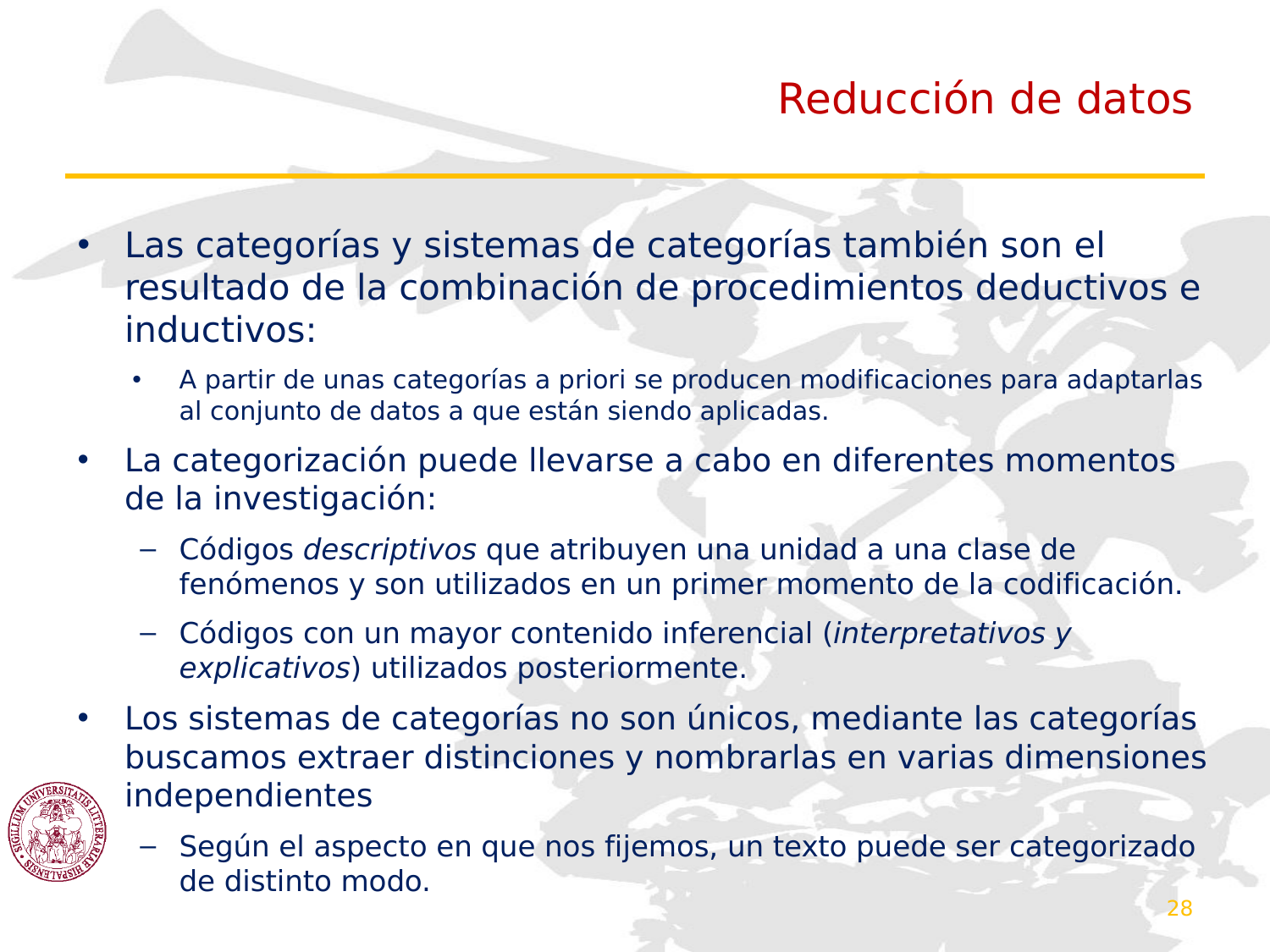

# Reducción de datos
Las categorías y sistemas de categorías también son el resultado de la combinación de procedimientos deductivos e inductivos:
A partir de unas categorías a priori se producen modificaciones para adaptarlas al conjunto de datos a que están siendo aplicadas.
La categorización puede llevarse a cabo en diferentes momentos de la investigación:
Códigos descriptivos que atribuyen una unidad a una clase de fenómenos y son utilizados en un primer momento de la codificación.
Códigos con un mayor contenido inferencial (interpretativos y explicativos) utilizados posteriormente.
Los sistemas de categorías no son únicos, mediante las categorías buscamos extraer distinciones y nombrarlas en varias dimensiones independientes
Según el aspecto en que nos fijemos, un texto puede ser categorizado de distinto modo.

28